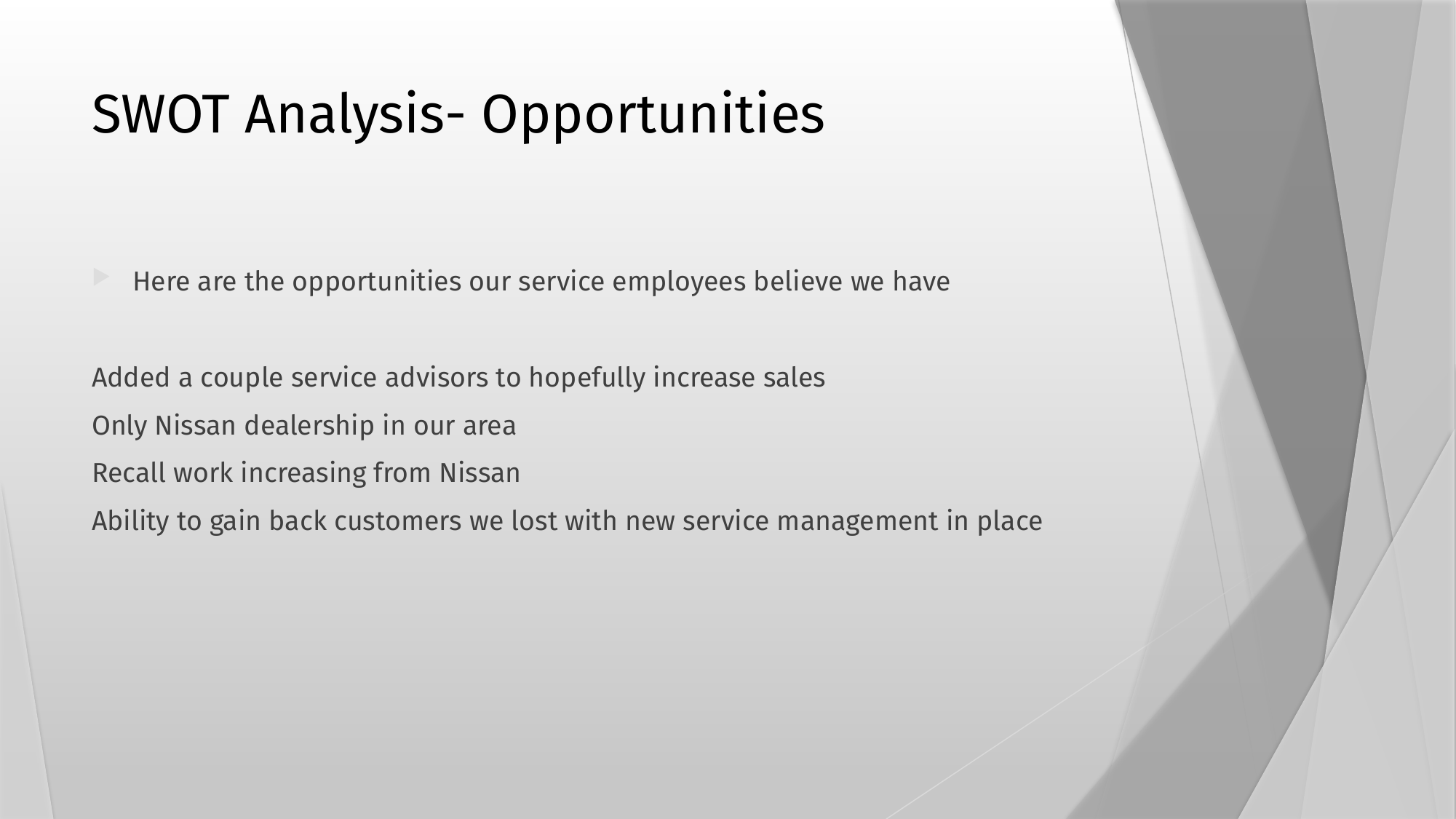

# SWOT Analysis- Opportunities
Here are the opportunities our service employees believe we have

Added a couple service advisors to hopefully increase sales
Only Nissan dealership in our area
Recall work increasing from Nissan
Ability to gain back customers we lost with new service management in place